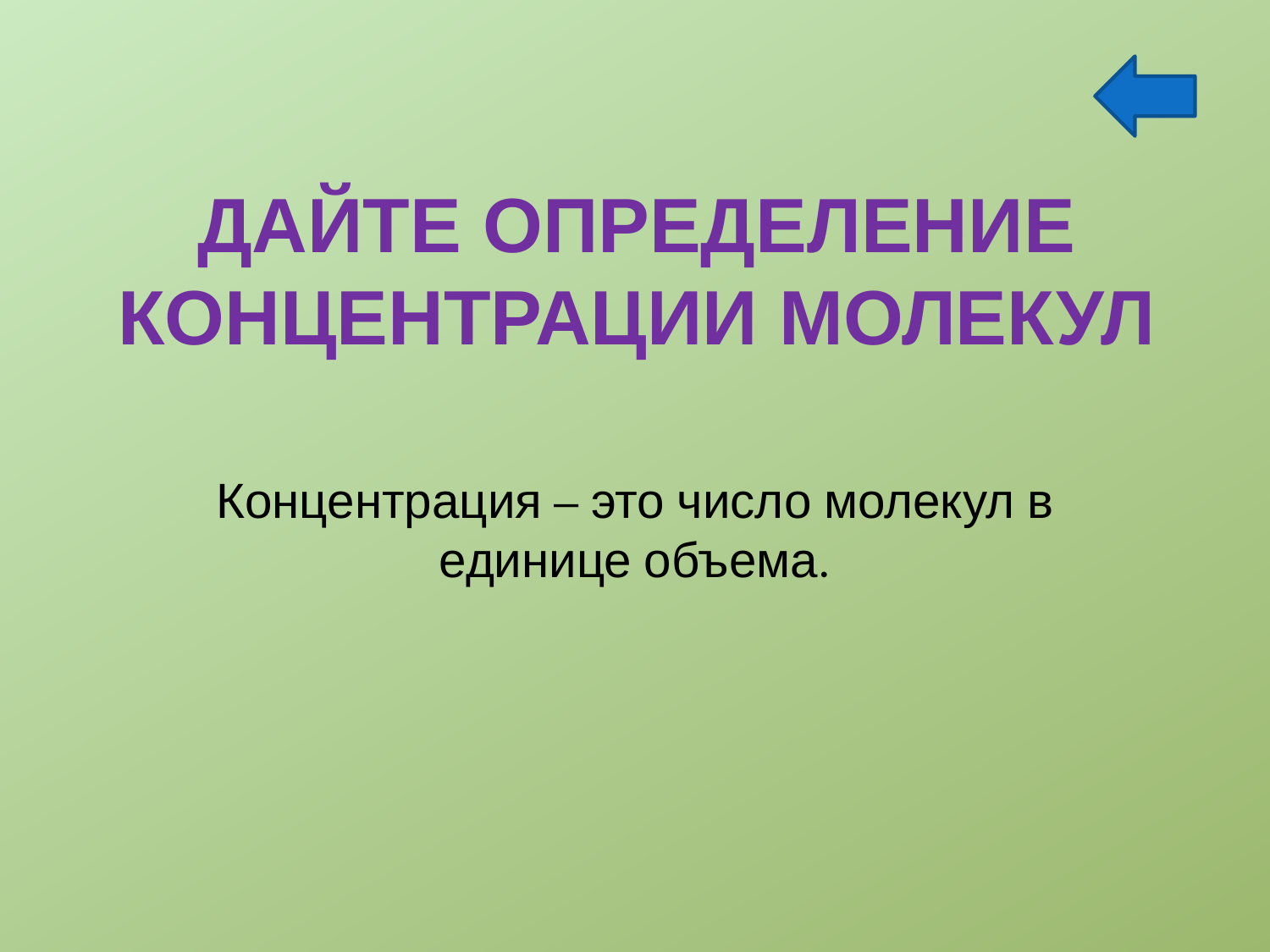

# Дайте определение концентрации молекул
Концентрация – это число молекул в единице объема.